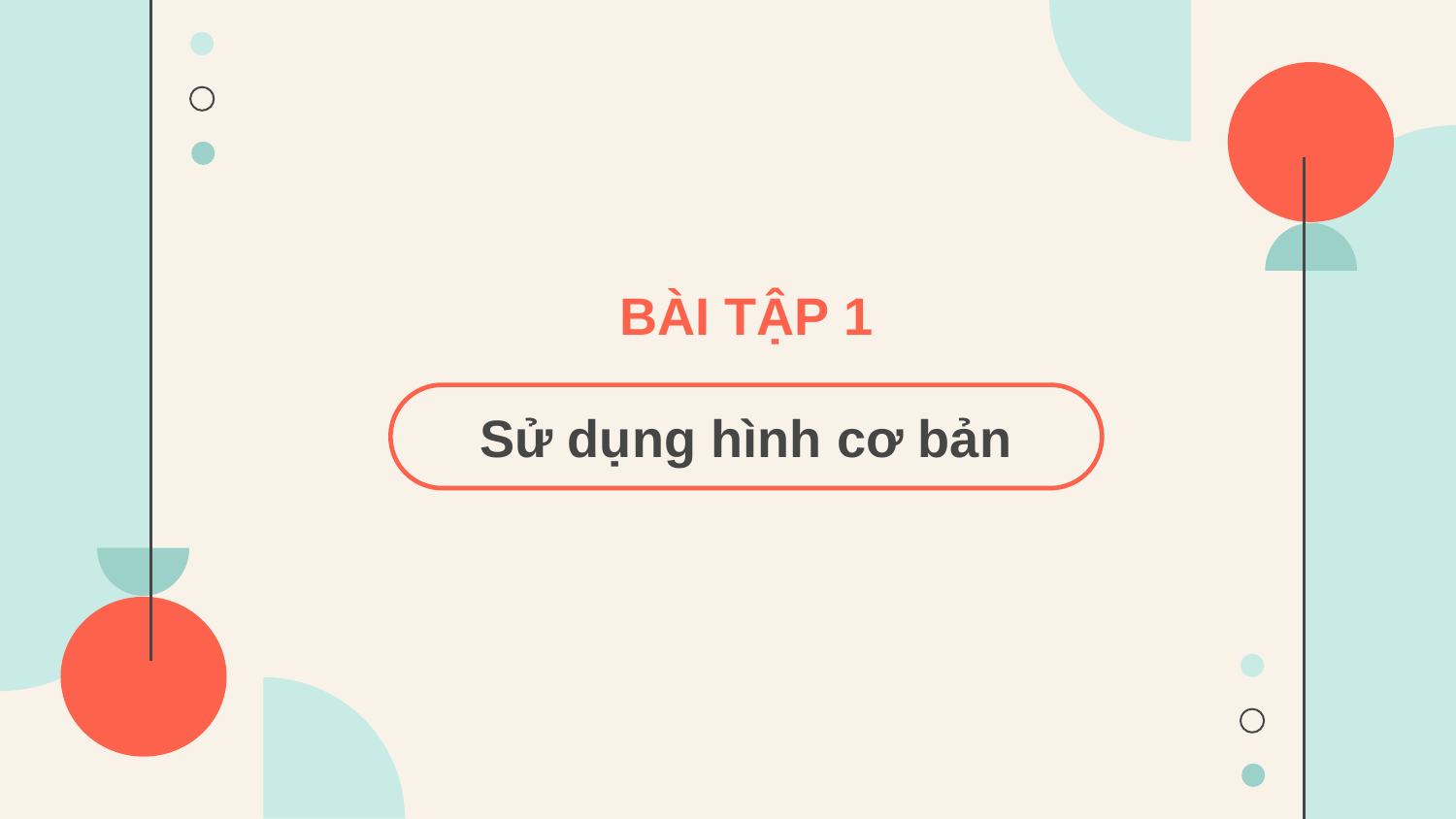

BÀI TẬP 1
Sử dụng hình cơ bản